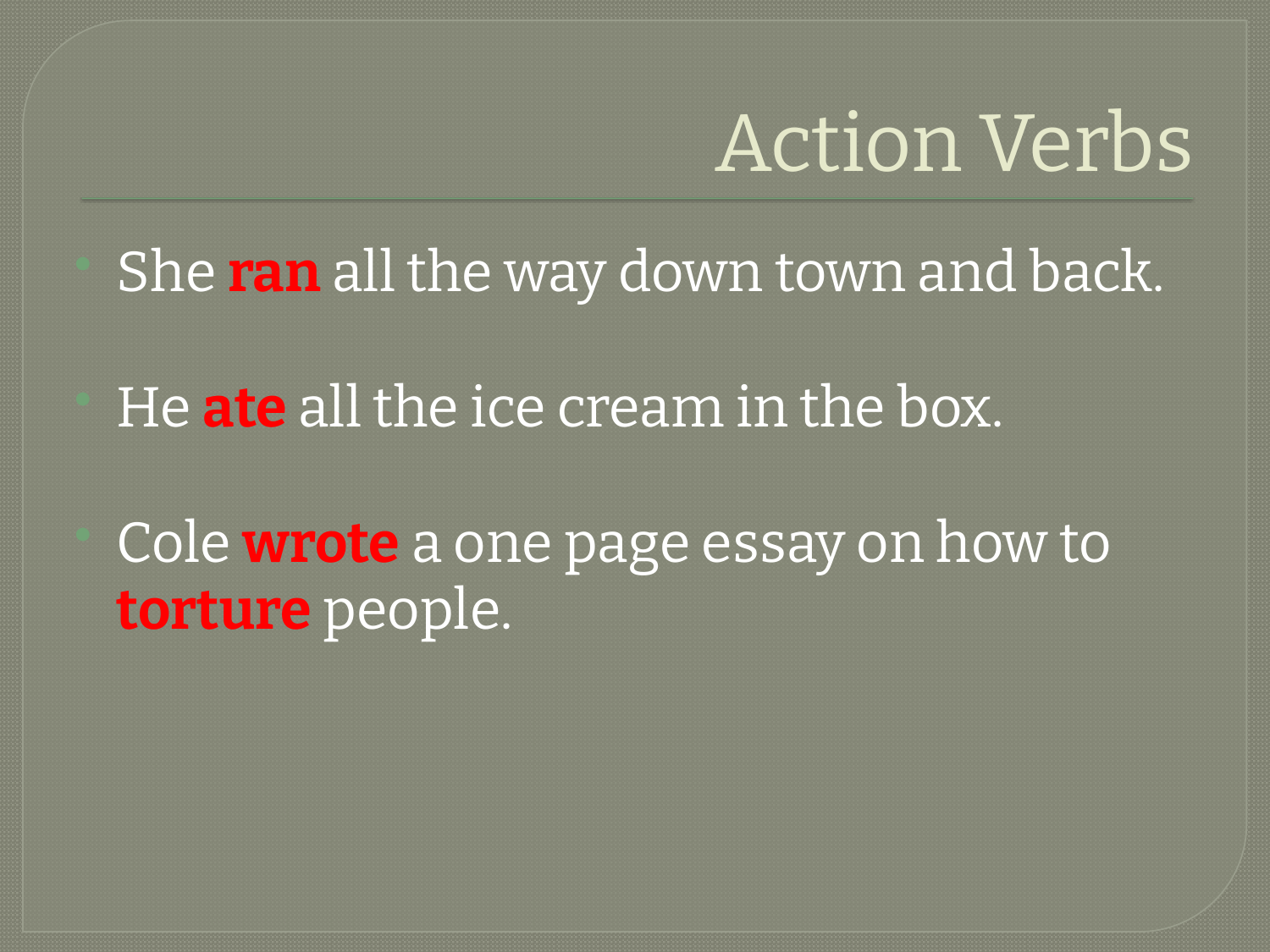

# Action Verbs
She ran all the way down town and back.

He ate all the ice cream in the box.

Cole wrote a one page essay on how to torture people.